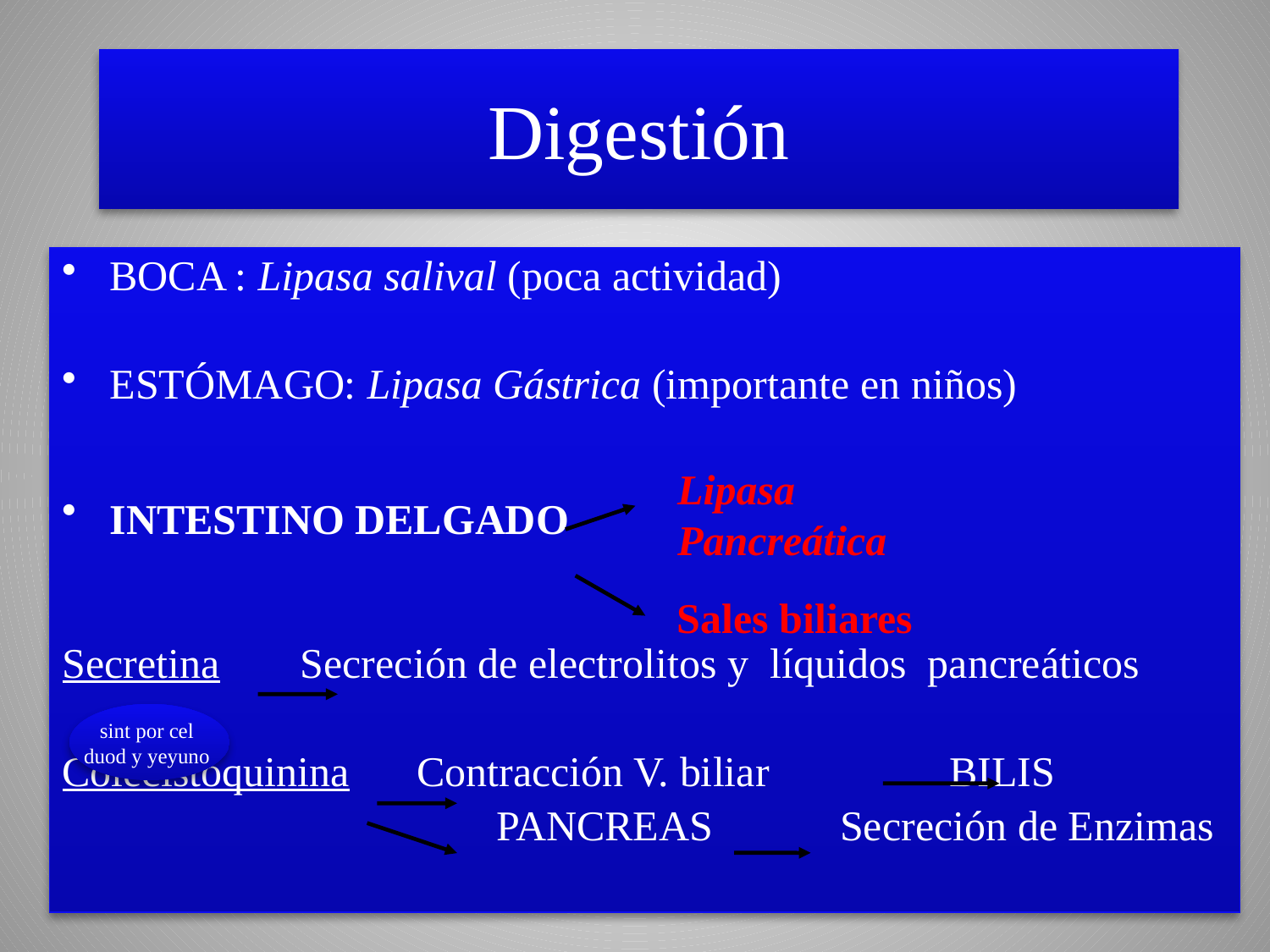

# Digestión
BOCA : Lipasa salival (poca actividad)

ESTÓMAGO: Lipasa Gástrica (importante en niños)

INTESTINO DELGADO

Secretina	      Secreción de electrolitos y  líquidos  pancreáticos

Colecistoquinina	     Contracción V. biliar                 BILIS
                                         PANCREAS            Secreción de Enzimas

Lipasa Pancreática

Sales biliares

sint por cel
duod y yeyuno